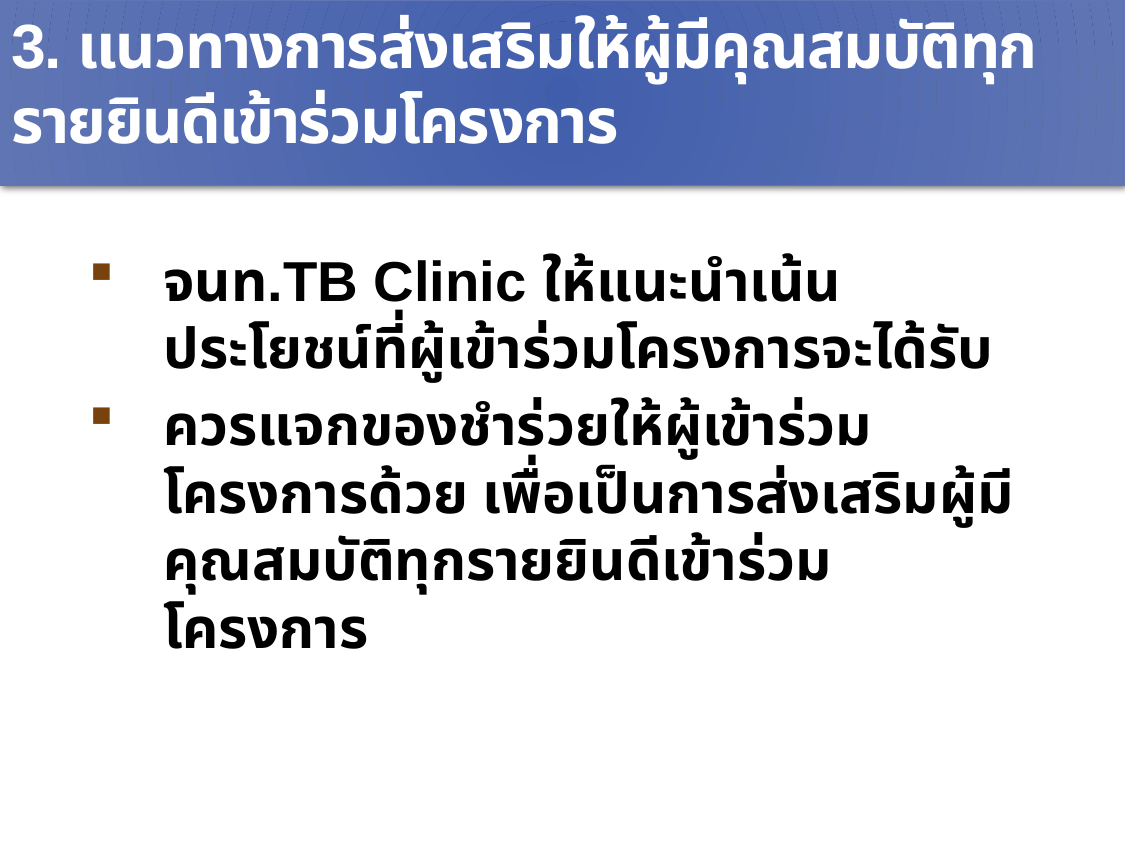

3. แนวทางการส่งเสริมให้ผู้มีคุณสมบัติทุกรายยินดีเข้าร่วมโครงการ
จนท.TB Clinic ให้แนะนำเน้นประโยชน์ที่ผู้เข้าร่วมโครงการจะได้รับ
ควรแจกของชำร่วยให้ผู้เข้าร่วมโครงการด้วย เพื่อเป็นการส่งเสริมผู้มีคุณสมบัติทุกรายยินดีเข้าร่วมโครงการ